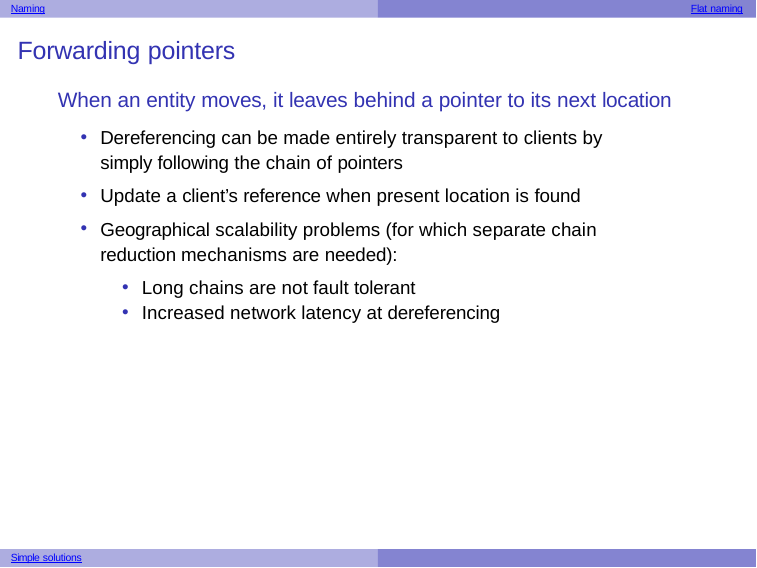

Naming
Flat naming
Forwarding pointers
When an entity moves, it leaves behind a pointer to its next location
Dereferencing can be made entirely transparent to clients by simply following the chain of pointers
Update a client’s reference when present location is found
Geographical scalability problems (for which separate chain reduction mechanisms are needed):
Long chains are not fault tolerant
Increased network latency at dereferencing

Simple solutions